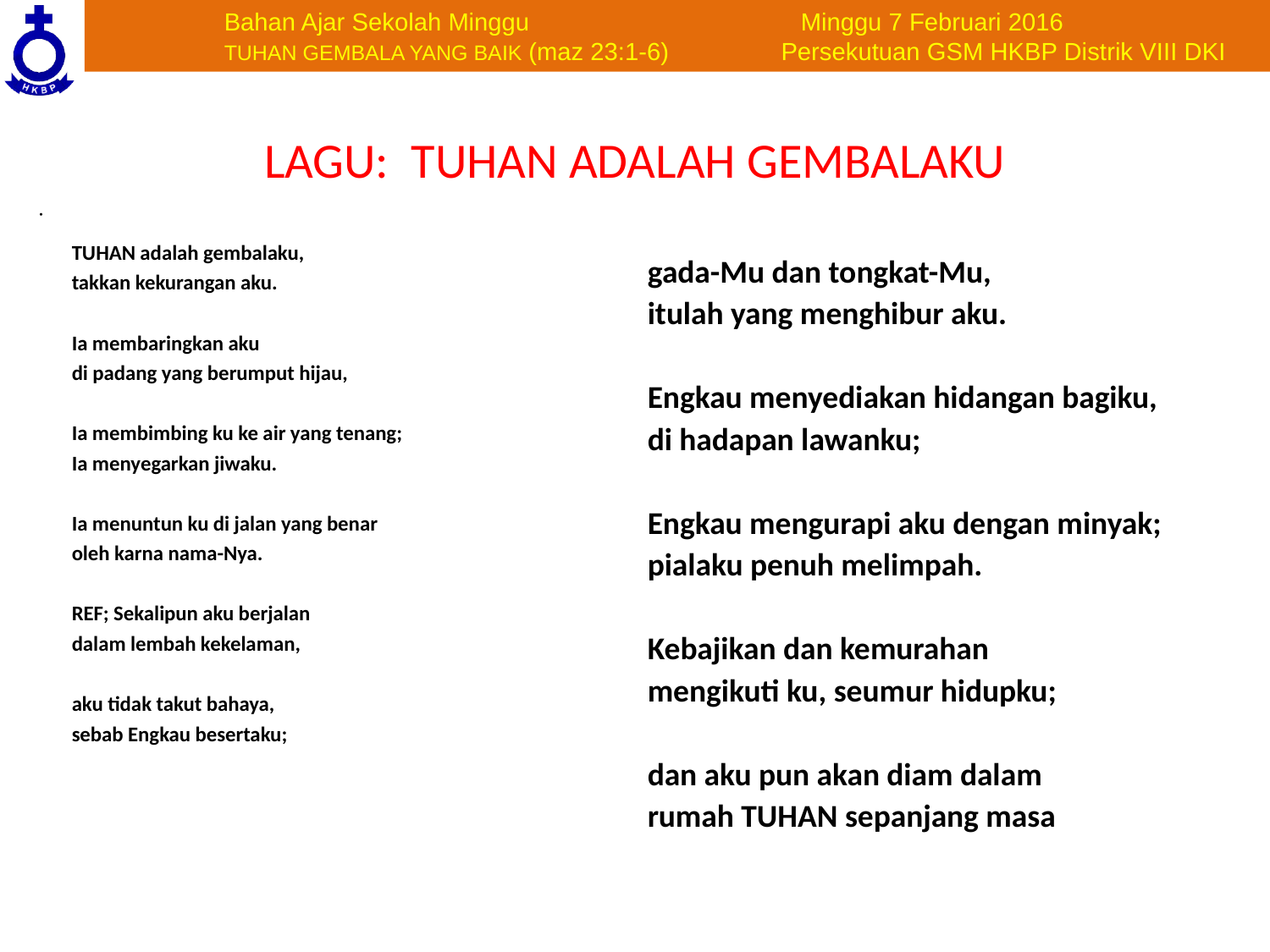

# LAGU:  TUHAN ADALAH GEMBALAKU
TUHAN adalah gembalaku,
takkan kekurangan aku.
Ia membaringkan aku
di padang yang berumput hijau,
Ia membimbing ku ke air yang tenang;
Ia menyegarkan jiwaku.
Ia menuntun ku di jalan yang benar
oleh karna nama-Nya.
REF; Sekalipun aku berjalan
dalam lembah kekelaman,
aku tidak takut bahaya,
sebab Engkau besertaku;
gada-Mu dan tongkat-Mu,
itulah yang menghibur aku.
Engkau menyediakan hidangan bagiku,
di hadapan lawanku;
Engkau mengurapi aku dengan minyak;
pialaku penuh melimpah.
Kebajikan dan kemurahan
mengikuti ku, seumur hidupku;
dan aku pun akan diam dalam
rumah TUHAN sepanjang masa